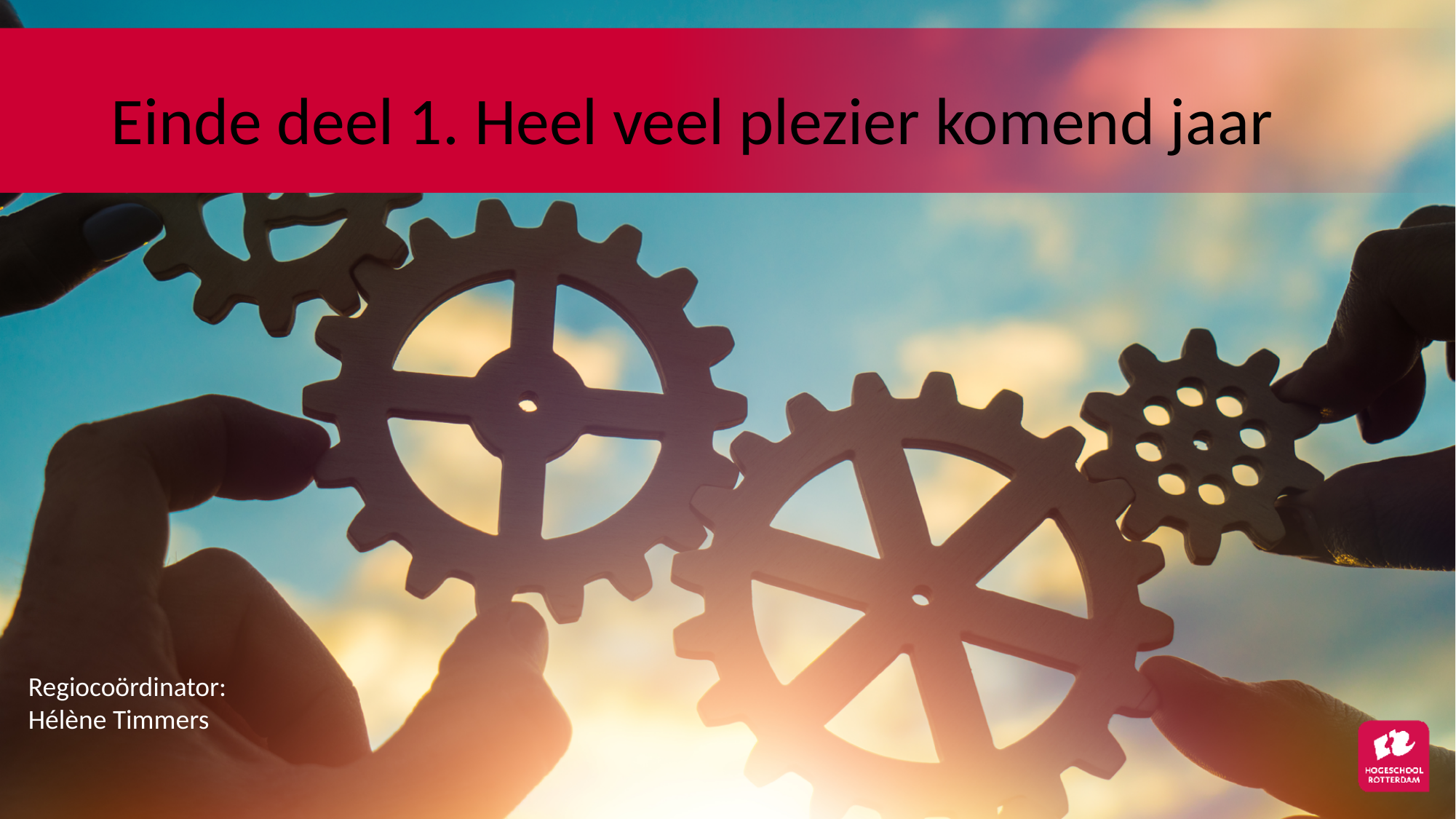

# Einde deel 1. Heel veel plezier komend jaar
Regiocoördinator:
Hélène Timmers